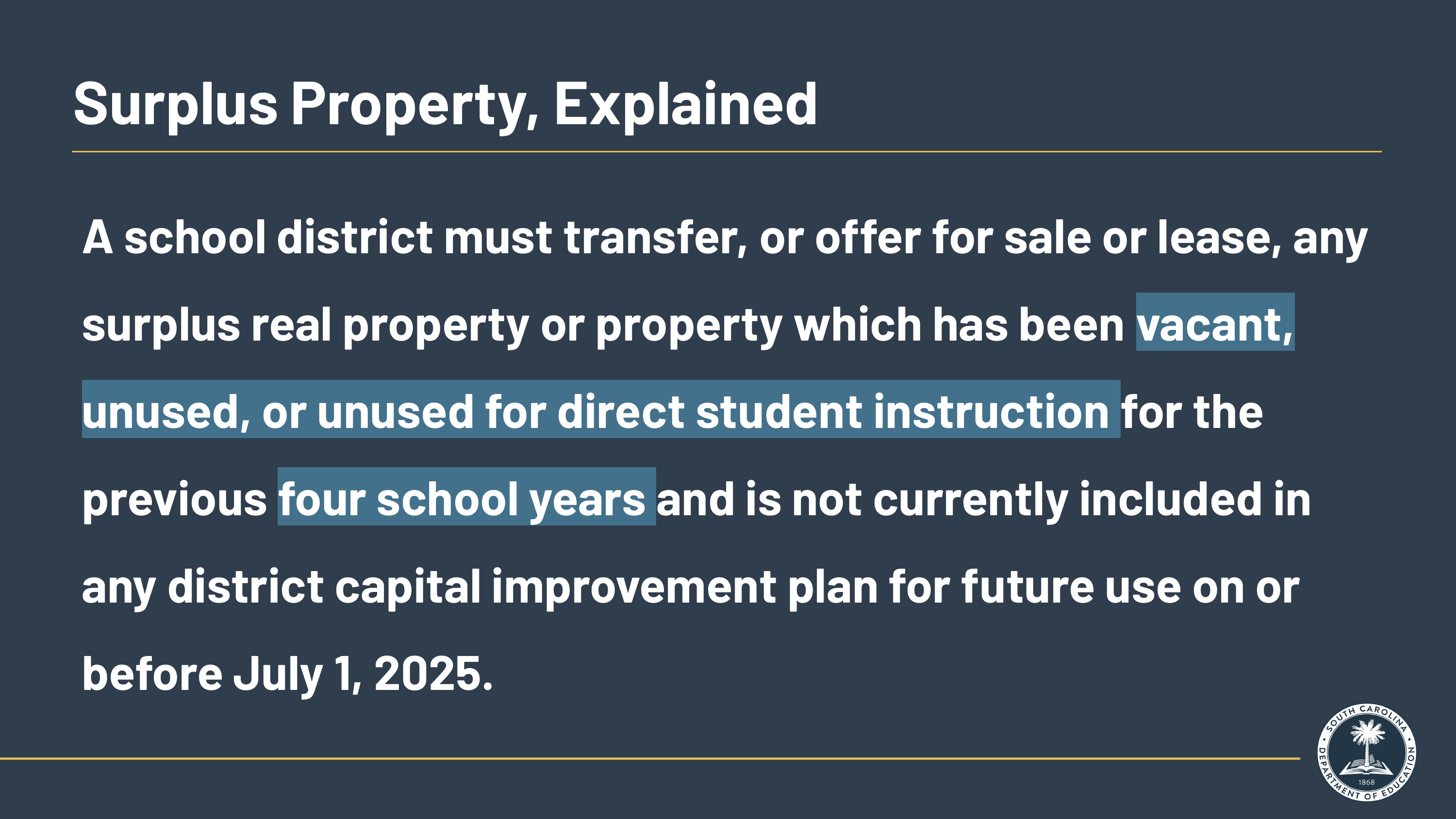

# Surplus Property, Explained
A school district must transfer, or offer for sale or lease, any surplus real property or property which has been vacant, unused, or unused for direct student instruction for the previous four school years and is not currently included in any district capital improvement plan for future use on or before July 1, 2025.